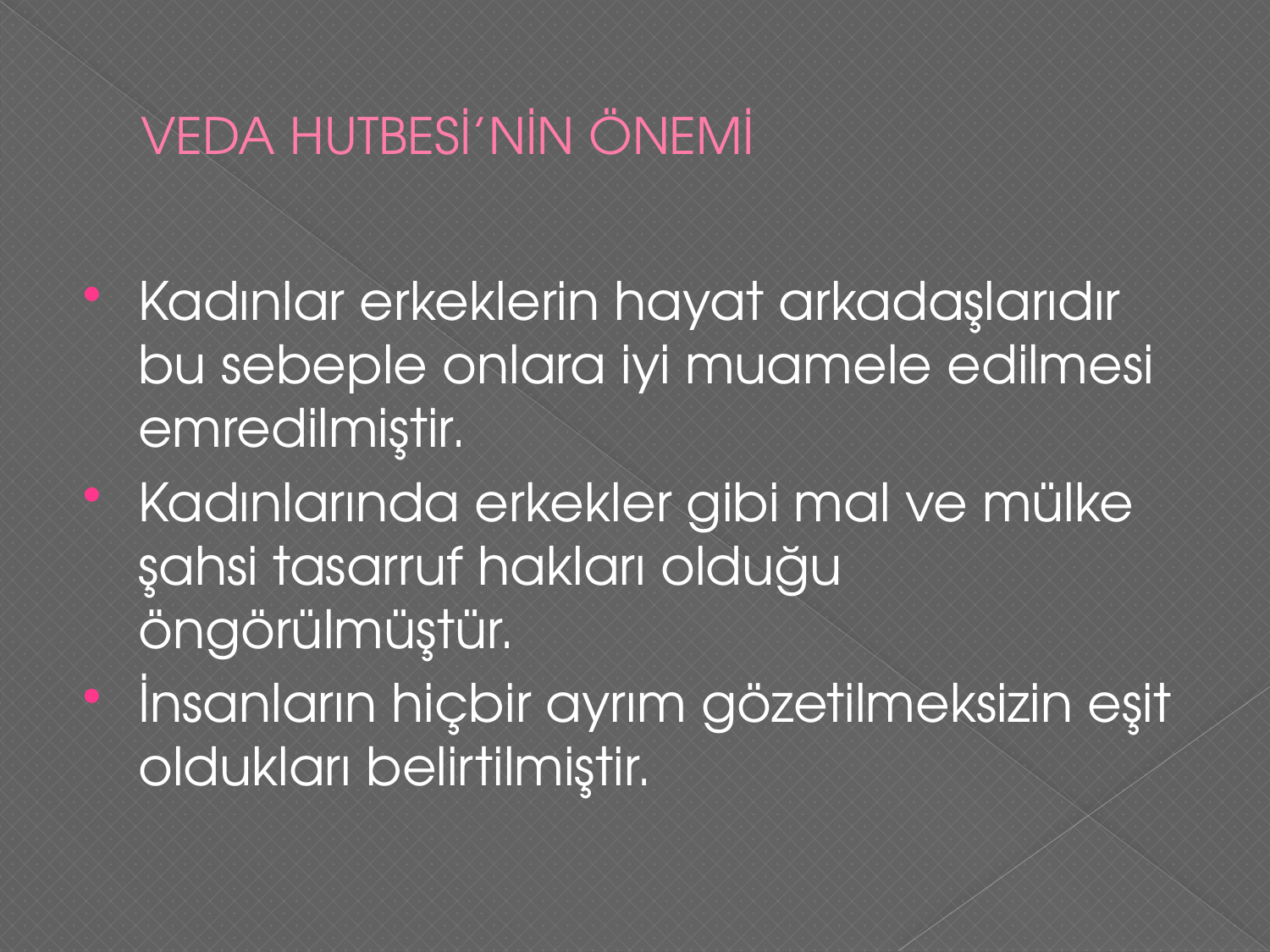

# VEDA HUTBESİ’NİN ÖNEMİ
Kadınlar erkeklerin hayat arkadaşlarıdır bu sebeple onlara iyi muamele edilmesi emredilmiştir.
Kadınlarında erkekler gibi mal ve mülke şahsi tasarruf hakları olduğu öngörülmüştür.
İnsanların hiçbir ayrım gözetilmeksizin eşit oldukları belirtilmiştir.